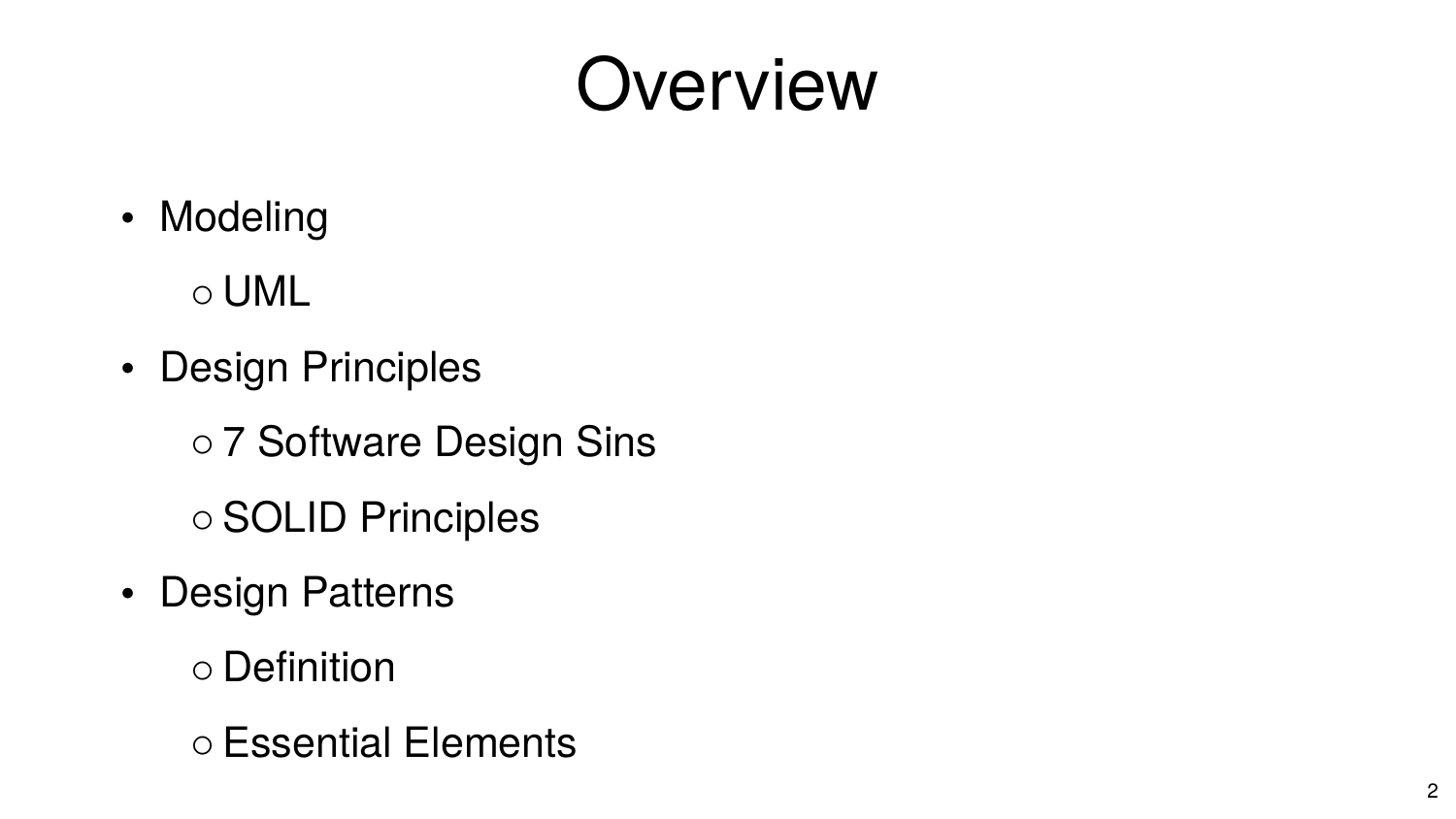

# Overview
Modeling
UML
Design Principles
7 Software Design Sins
SOLID Principles
Design Patterns
Definition
Essential Elements
2